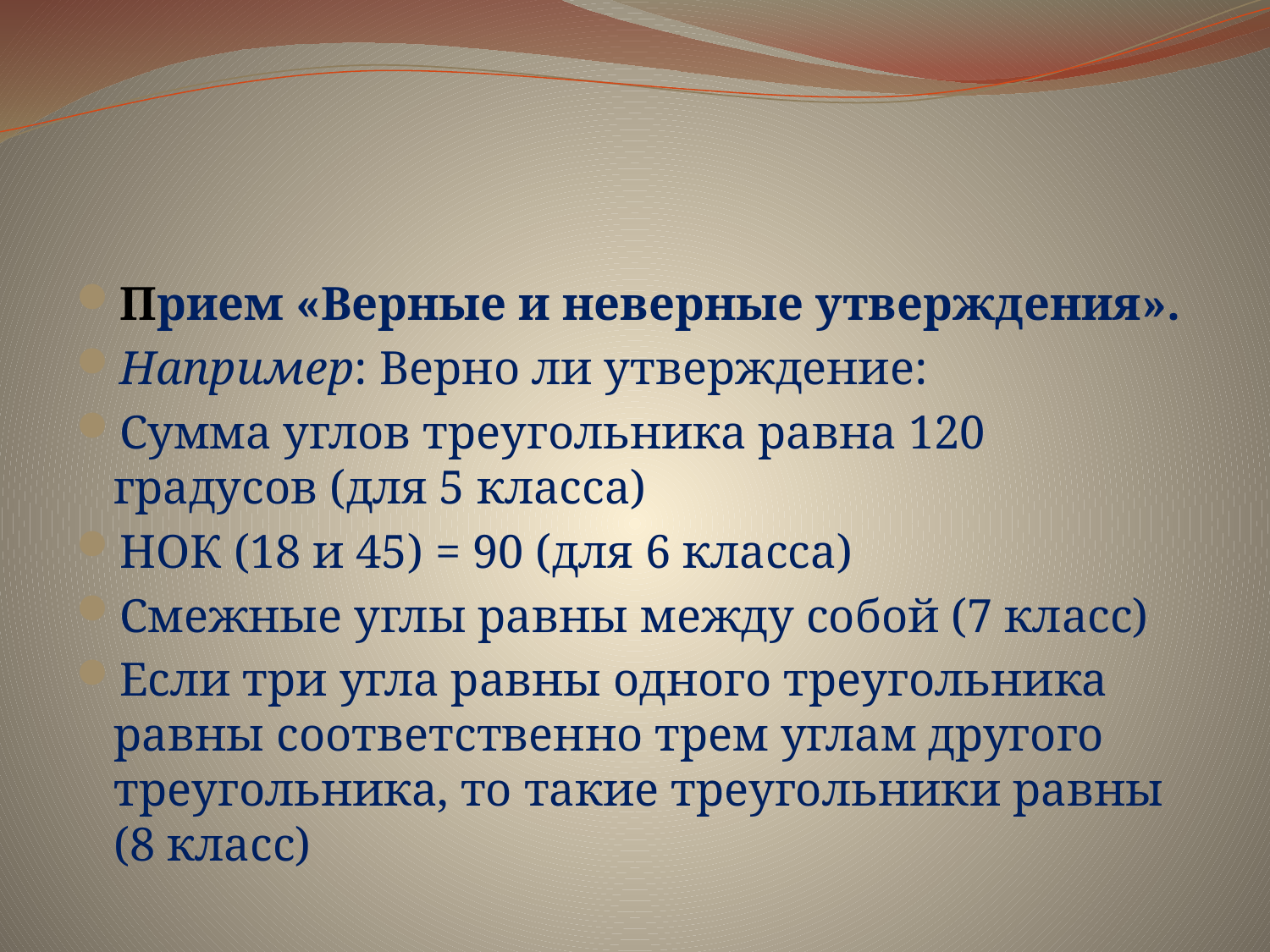

#
Прием «Верные и неверные утверждения».
Например: Верно ли утверждение:
Сумма углов треугольника равна 120 градусов (для 5 класса)
НОК (18 и 45) = 90 (для 6 класса)
Смежные углы равны между собой (7 класс)
Если три угла равны одного треугольника равны соответственно трем углам другого треугольника, то такие треугольники равны (8 класс)